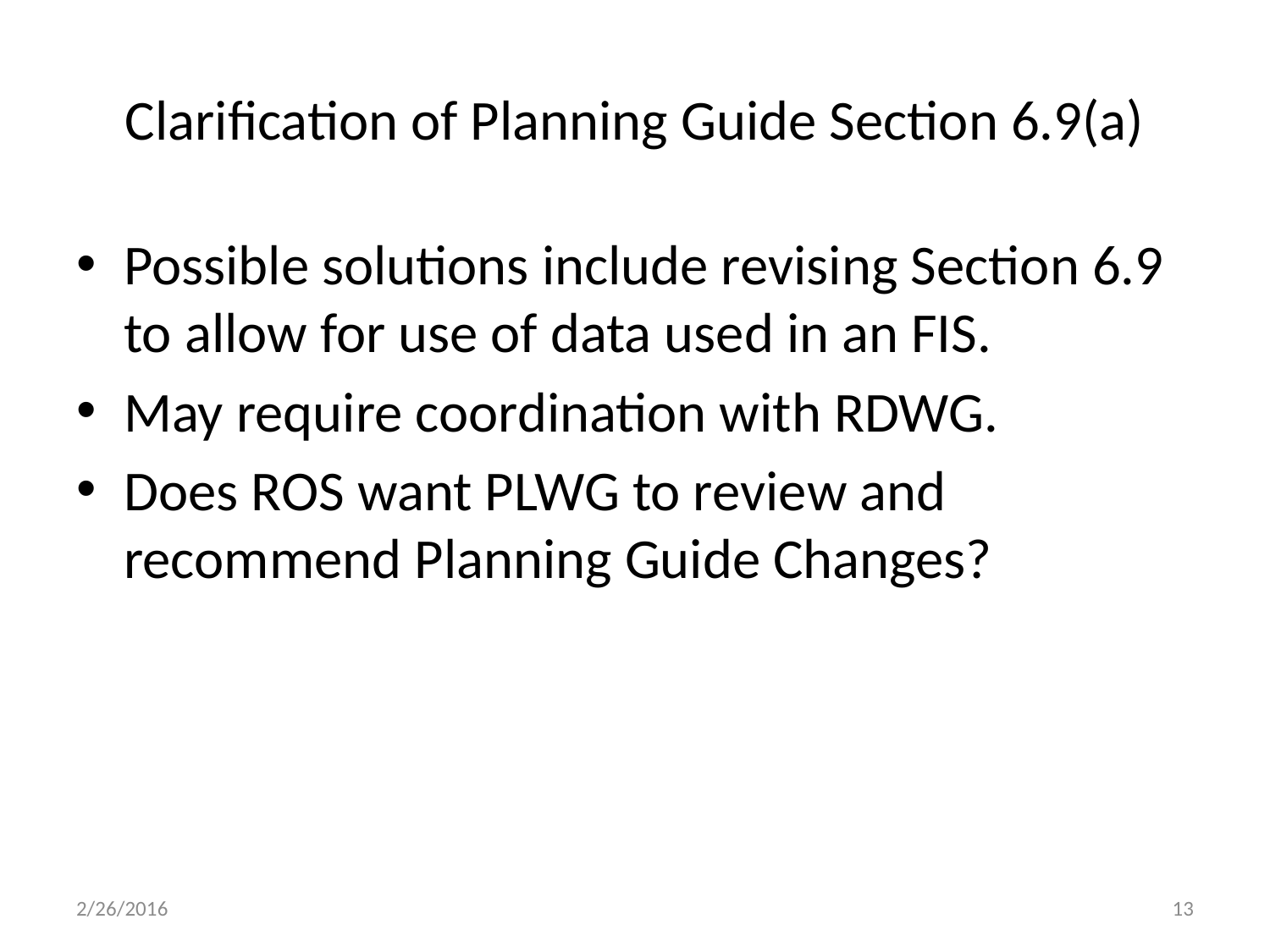

# Clarification of Planning Guide Section 6.9(a)
Possible solutions include revising Section 6.9 to allow for use of data used in an FIS.
May require coordination with RDWG.
Does ROS want PLWG to review and recommend Planning Guide Changes?
2/26/2016
13